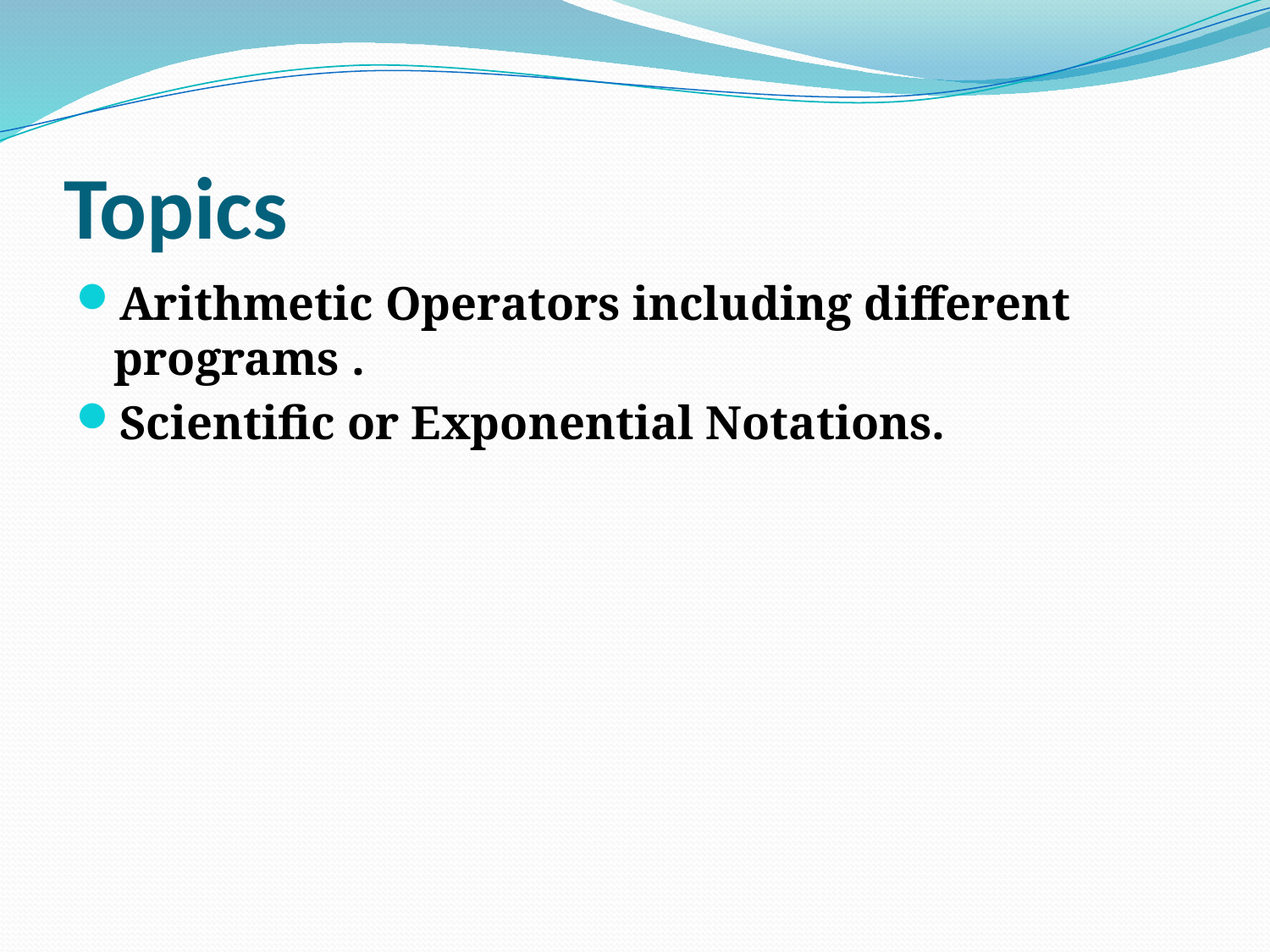

# Topics
Arithmetic Operators including different programs .
Scientific or Exponential Notations.